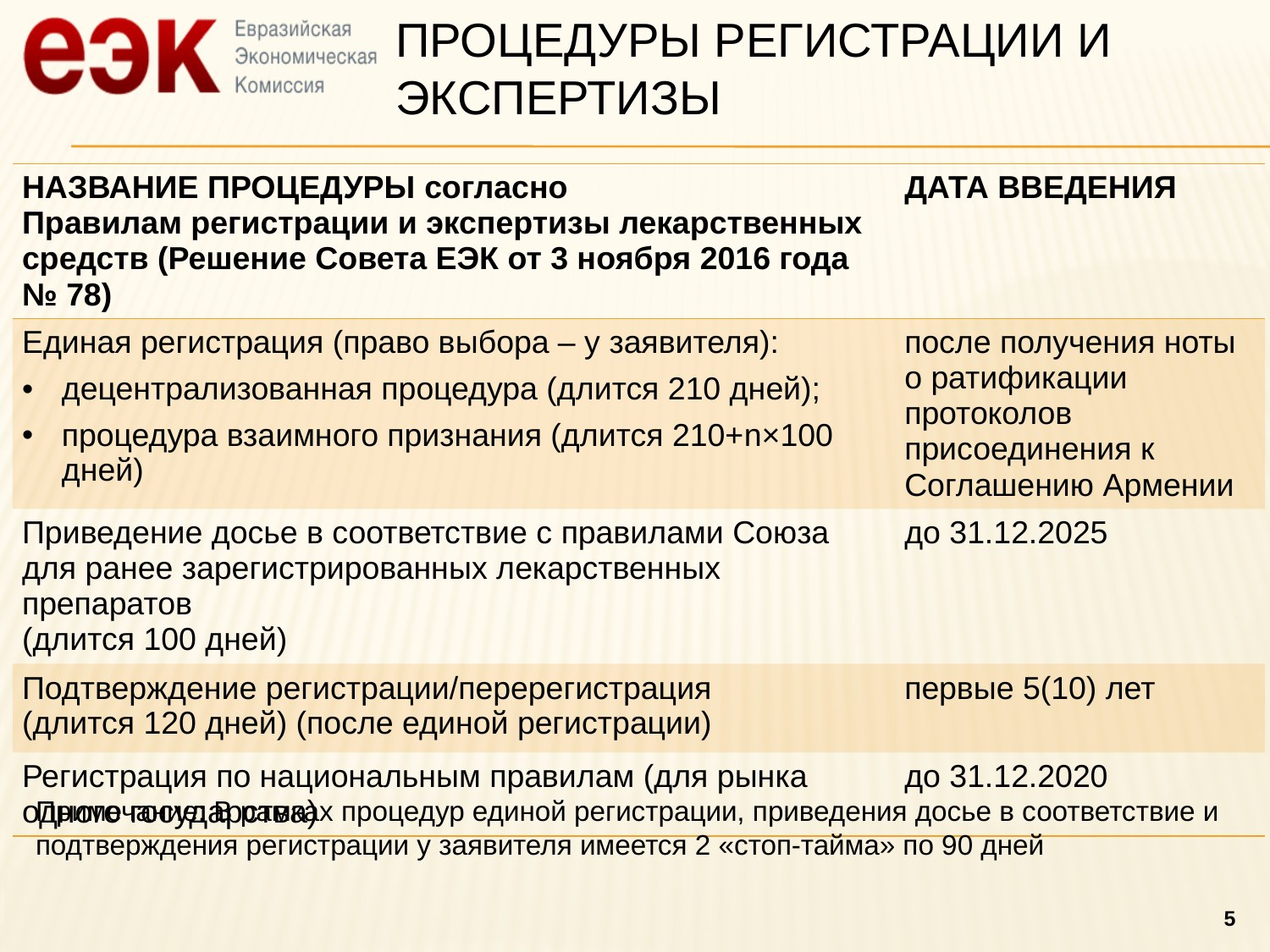

# Процедуры регистрации и экспертизы
| НАЗВАНИЕ ПРОЦЕДУРЫ согласно Правилам регистрации и экспертизы лекарственных средств (Решение Совета ЕЭК от 3 ноября 2016 года № 78) | ДАТА ВВЕДЕНИЯ |
| --- | --- |
| Единая регистрация (право выбора – у заявителя): децентрализованная процедура (длится 210 дней); процедура взаимного признания (длится 210+n×100 дней) | после получения ноты о ратификации протоколов присоединения к Соглашению Армении |
| Приведение досье в соответствие с правилами Союза для ранее зарегистрированных лекарственных препаратов (длится 100 дней) | до 31.12.2025 |
| Подтверждение регистрации/перерегистрация (длится 120 дней) (после единой регистрации) | первые 5(10) лет |
| Регистрация по национальным правилам (для рынка одного государства) | до 31.12.2020 |
Примечание: В рамках процедур единой регистрации, приведения досье в соответствие и подтверждения регистрации у заявителя имеется 2 «стоп-тайма» по 90 дней
5